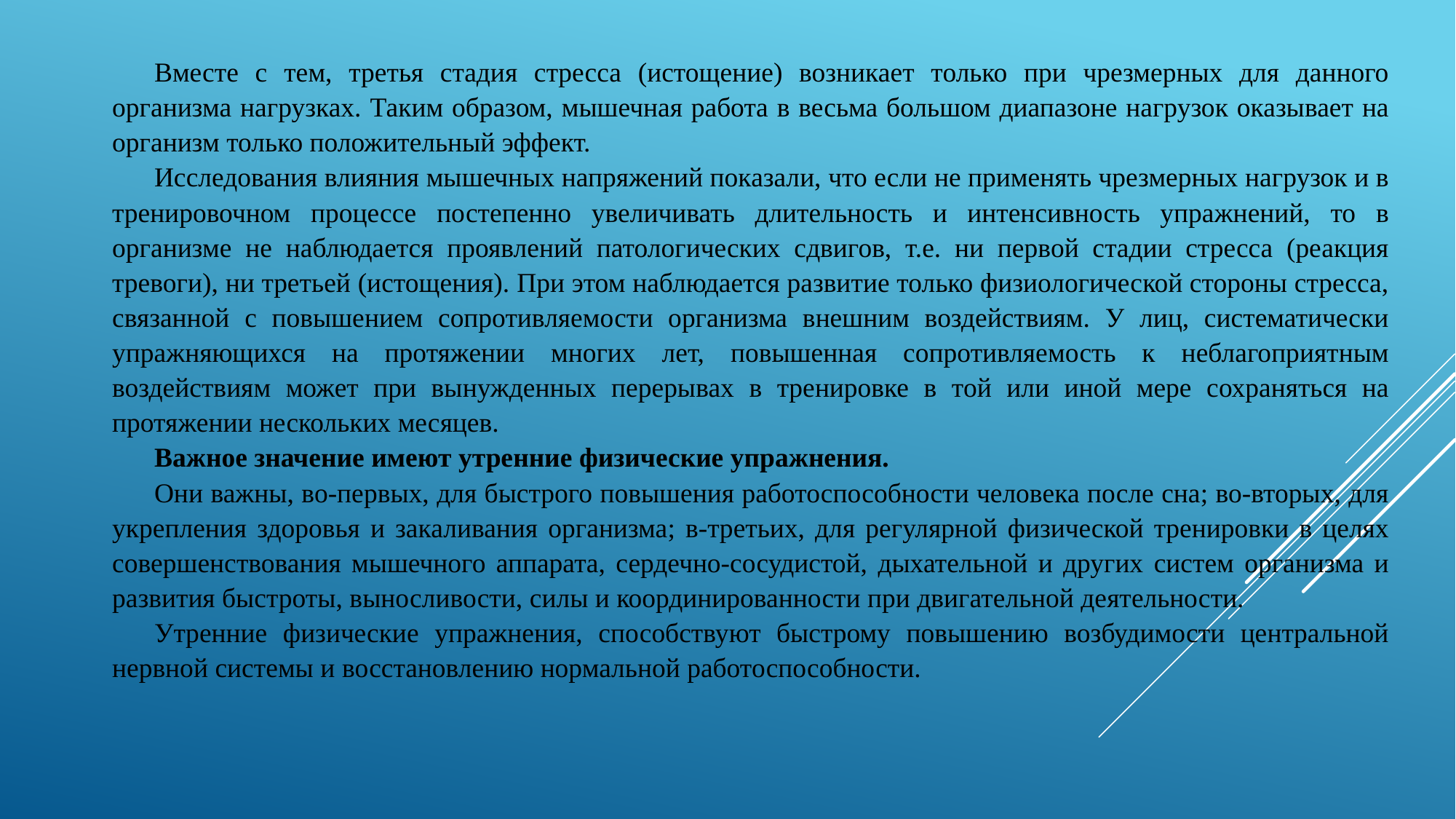

Вместе с тем, третья стадия стресса (истощение) возникает только при чрезмерных для данного организма нагрузках. Таким образом, мышечная работа в весьма большом диапазоне нагрузок оказывает на организм только положительный эффект.
Исследования влияния мышечных напряжений показали, что если не применять чрезмерных нагрузок и в тренировочном процессе постепенно увеличивать длительность и интенсивность упражнений, то в организме не наблюдается проявлений патологических сдвигов, т.е. ни первой стадии стресса (реакция тревоги), ни третьей (истощения). При этом наблюдается развитие только физиологической стороны стресса, связанной с повышением сопротивляемости организма внешним воздействиям. У лиц, систематически упражняющихся на протяжении многих лет, повышенная сопротивляемость к неблагоприятным воздействиям может при вынужденных перерывах в тренировке в той или иной мере сохраняться на протяжении нескольких месяцев.
Важное значение имеют утренние физические упражнения.
Они важны, во-первых, для быстрого повышения работоспособности человека после сна; во-вторых, для укрепления здоровья и закаливания организма; в-третьих, для регулярной физической тренировки в целях совершенствования мышечного аппарата, сердечно-сосудистой, дыхательной и других систем организма и развития быстроты, выносливости, силы и координированности при двигательной деятельности.
Утренние физические упражнения, способствуют быстрому повышению возбудимости центральной нервной системы и восстановлению нормальной работоспособности.